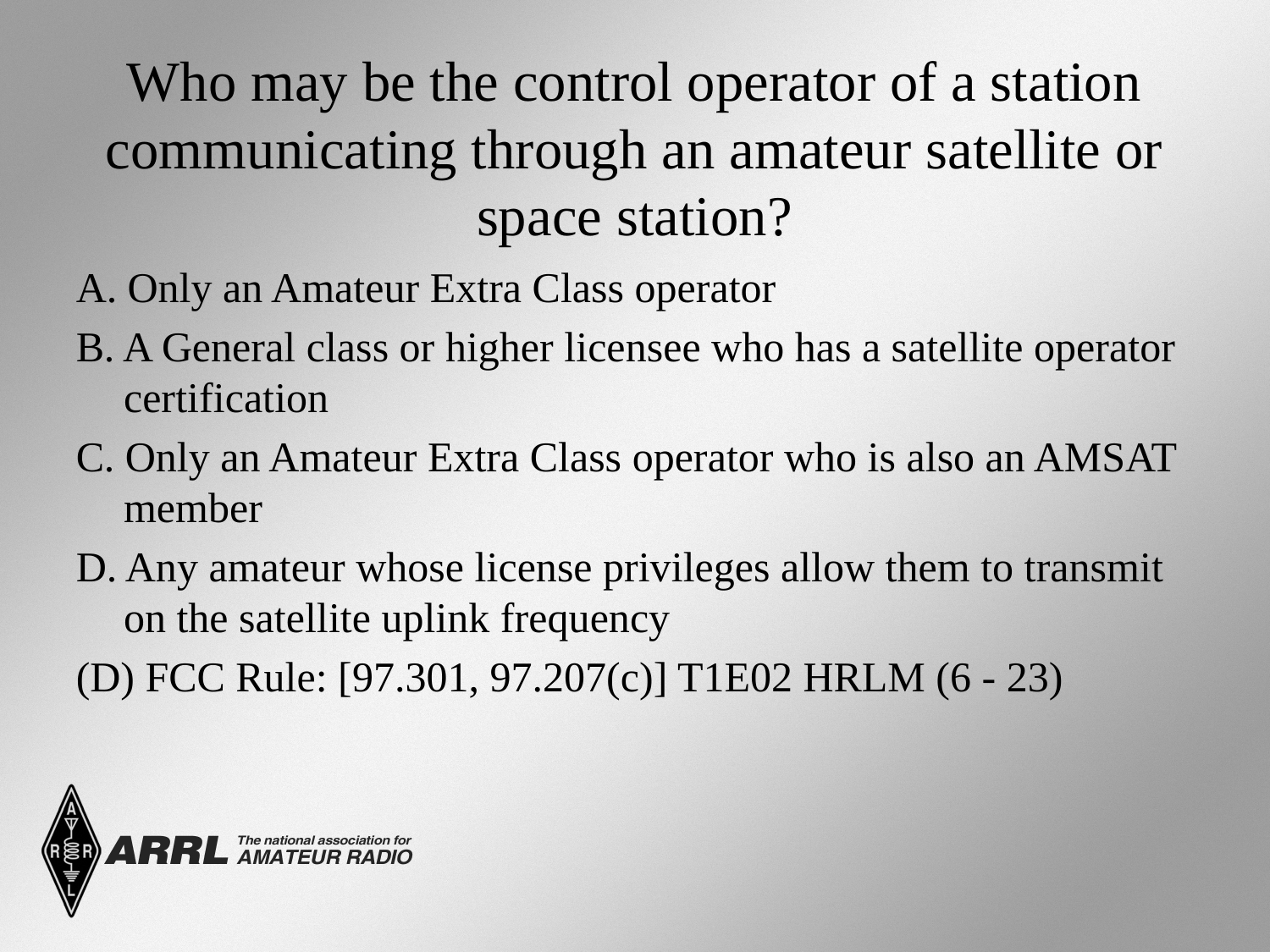

# Who may be the control operator of a station communicating through an amateur satellite or space station?
A. Only an Amateur Extra Class operator
B. A General class or higher licensee who has a satellite operator certification
C. Only an Amateur Extra Class operator who is also an AMSAT member
D. Any amateur whose license privileges allow them to transmit on the satellite uplink frequency
(D) FCC Rule: [97.301, 97.207(c)] T1E02 HRLM (6 - 23)